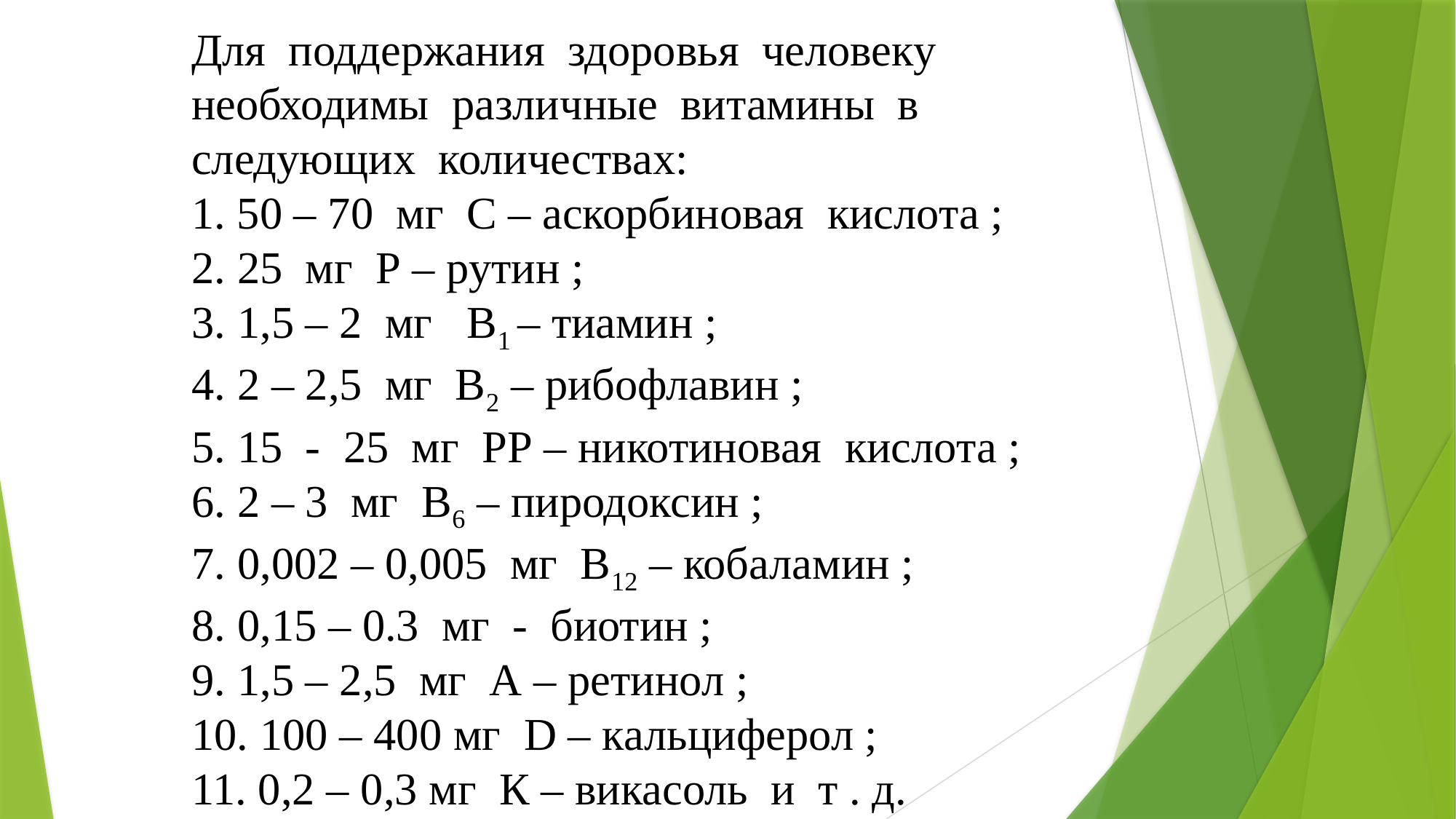

Для  поддержания  здоровья  человеку  необходимы  различные  витамины  в  следующих  количествах:
1. 50 – 70  мг  С – аскорбиновая  кислота ;
2. 25  мг  Р – рутин ;
3. 1,5 – 2  мг   В1 – тиамин ;
4. 2 – 2,5  мг  В2 – рибофлавин ;
5. 15  -  25  мг  РР – никотиновая  кислота ;
6. 2 – 3  мг  В6 – пиродоксин ;
7. 0,002 – 0,005  мг  В12 – кобаламин ;
8. 0,15 – 0.3  мг  -  биотин ;
9. 1,5 – 2,5  мг  А – ретинол ;
10. 100 – 400 мг  D – кальциферол ;
11. 0,2 – 0,3 мг  К – викасоль  и  т . д.